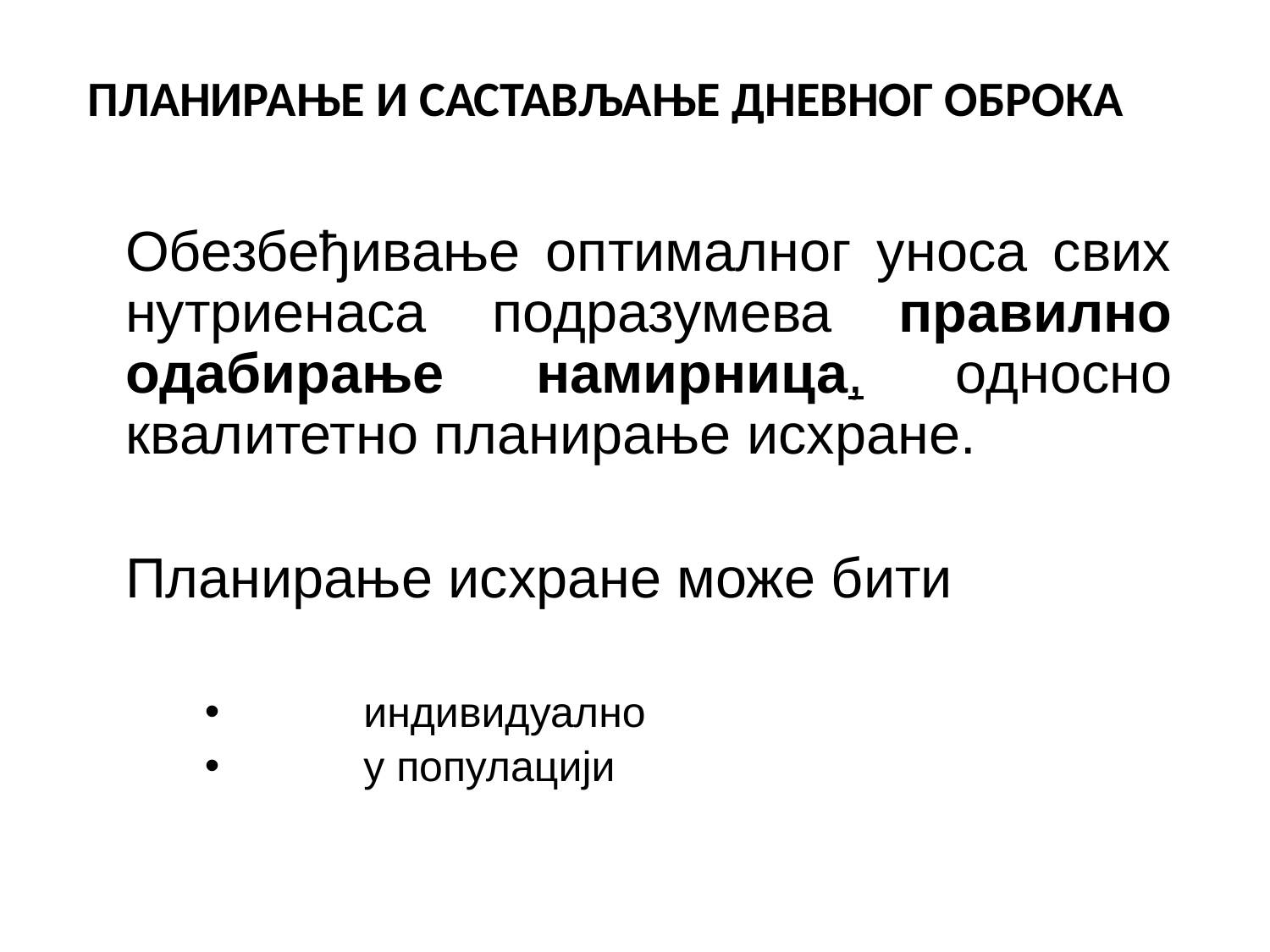

# ПЛАНИРАЊЕ И САСТАВЉАЊЕ ДНЕВНОГ ОБРОКА
	Обезбеђивање оптималног уноса свих нутриенаса подразумева правилно одабирање намирница, односно квалитетно планирање исхране.

	Планирање исхране може бити

	индивидуално
	у популацији